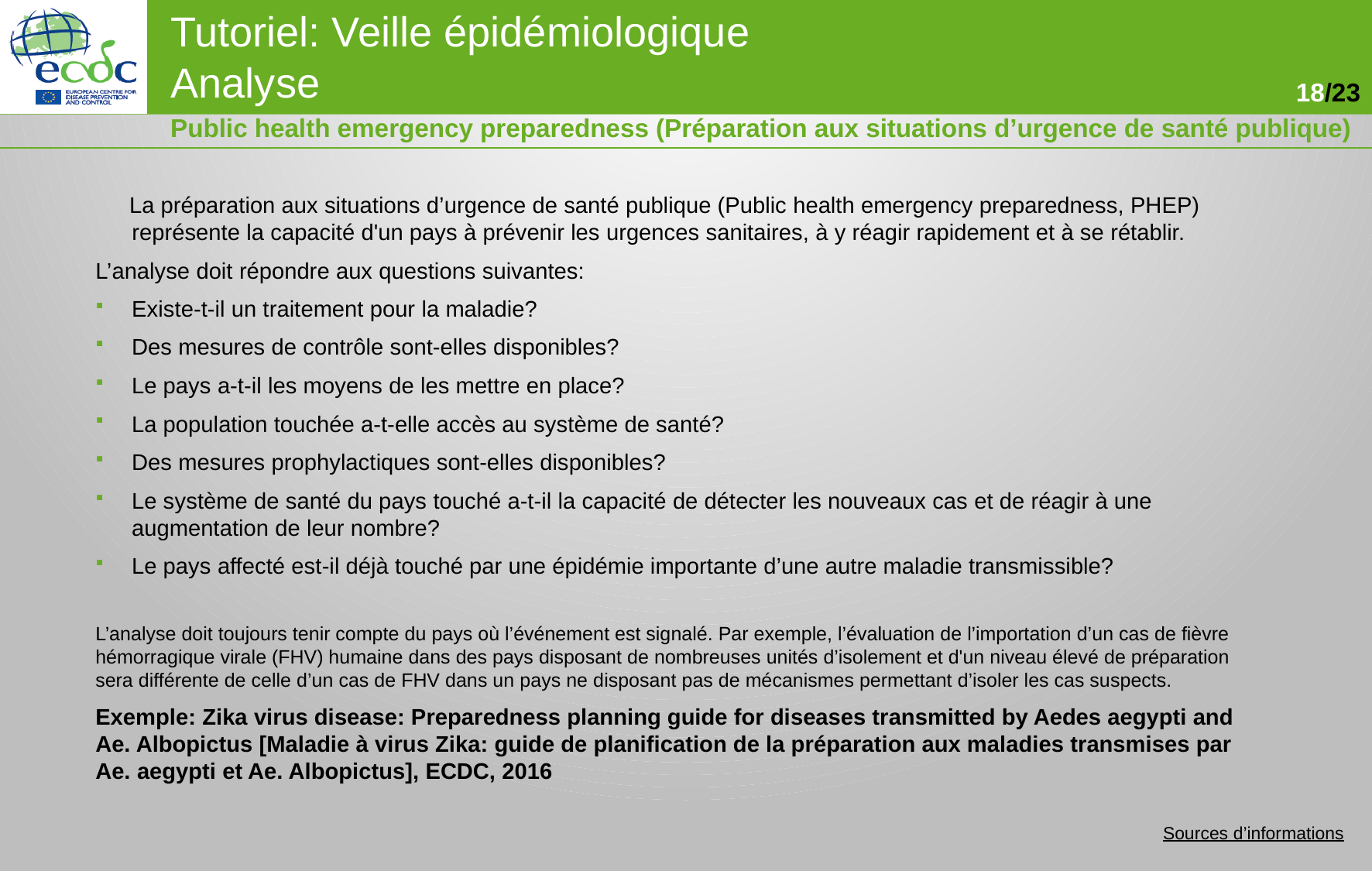

Public health emergency preparedness (Préparation aux situations d’urgence de santé publique)
La préparation aux situations d’urgence de santé publique (Public health emergency preparedness, PHEP) représente la capacité d'un pays à prévenir les urgences sanitaires, à y réagir rapidement et à se rétablir.
L’analyse doit répondre aux questions suivantes:
Existe-t-il un traitement pour la maladie?
Des mesures de contrôle sont-elles disponibles?
Le pays a-t-il les moyens de les mettre en place?
La population touchée a-t-elle accès au système de santé?
Des mesures prophylactiques sont-elles disponibles?
Le système de santé du pays touché a-t-il la capacité de détecter les nouveaux cas et de réagir à une augmentation de leur nombre?
Le pays affecté est-il déjà touché par une épidémie importante d’une autre maladie transmissible?

L’analyse doit toujours tenir compte du pays où l’événement est signalé. Par exemple, l’évaluation de l’importation d’un cas de fièvre hémorragique virale (FHV) humaine dans des pays disposant de nombreuses unités d’isolement et d'un niveau élevé de préparation sera différente de celle d’un cas de FHV dans un pays ne disposant pas de mécanismes permettant d’isoler les cas suspects.
Exemple: Zika virus disease: Preparedness planning guide for diseases transmitted by Aedes aegypti and Ae. Albopictus [Maladie à virus Zika: guide de planification de la préparation aux maladies transmises par Ae. aegypti et Ae. Albopictus], ECDC, 2016
Informations relatives aux maladies et aux mesures de contrôle
OMS: http://www.who.int/topics/en/
ECDC: http://www.ecdc.europa.eu/en/healthtopics/Pages/AZIndex.aspx
CDC: http://www.cdc.gov/DiseasesConditions/

Système de soins de santé:
OMS: http://www.who.int/gho/countries/en/index.html
Banque mondiale: http://data.worldbank.org/topic/health
Sources d’informations